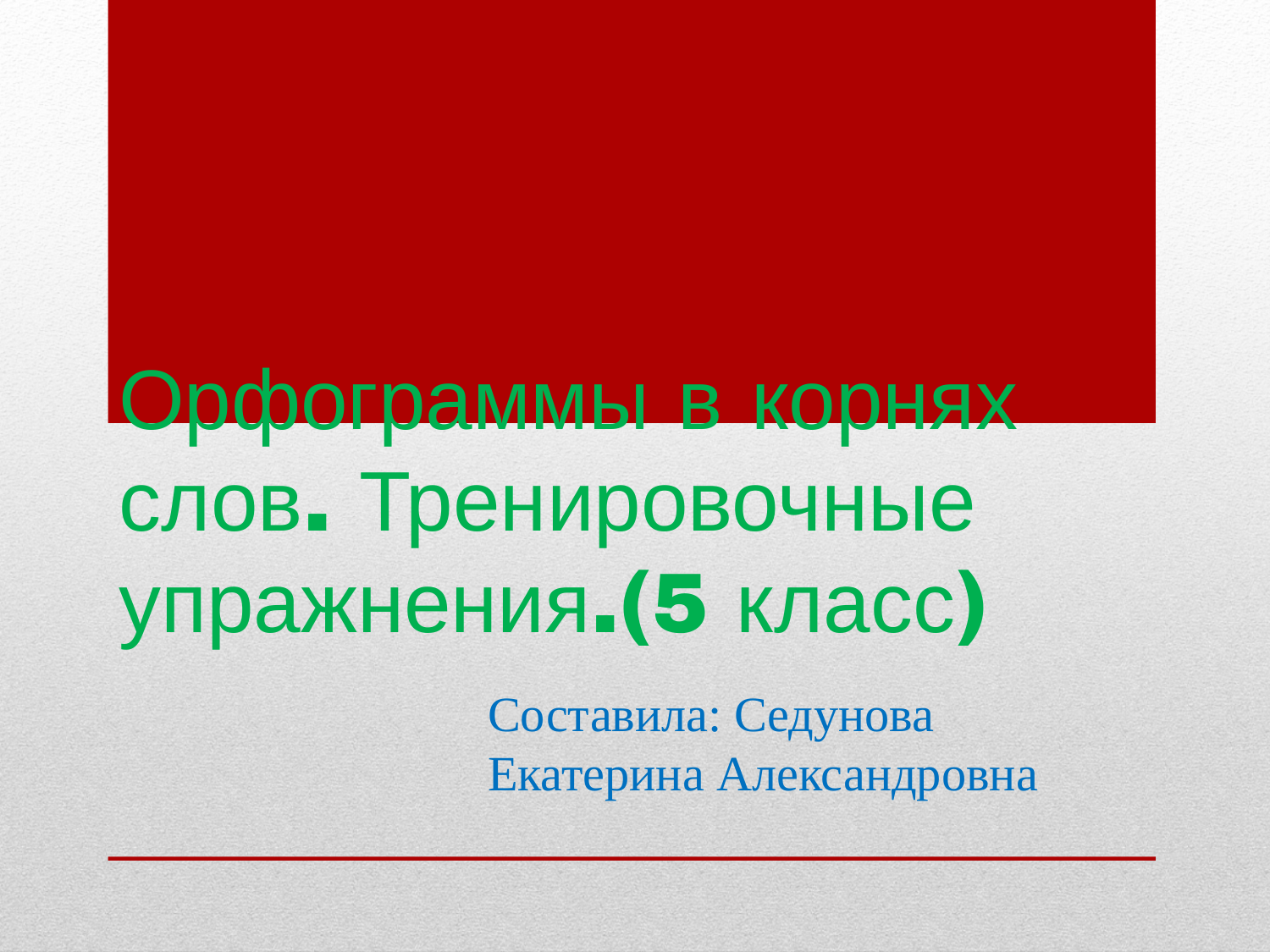

# Орфограммы в корнях слов. Тренировочные упражнения.(5 класс)
Составила: Седунова Екатерина Александровна